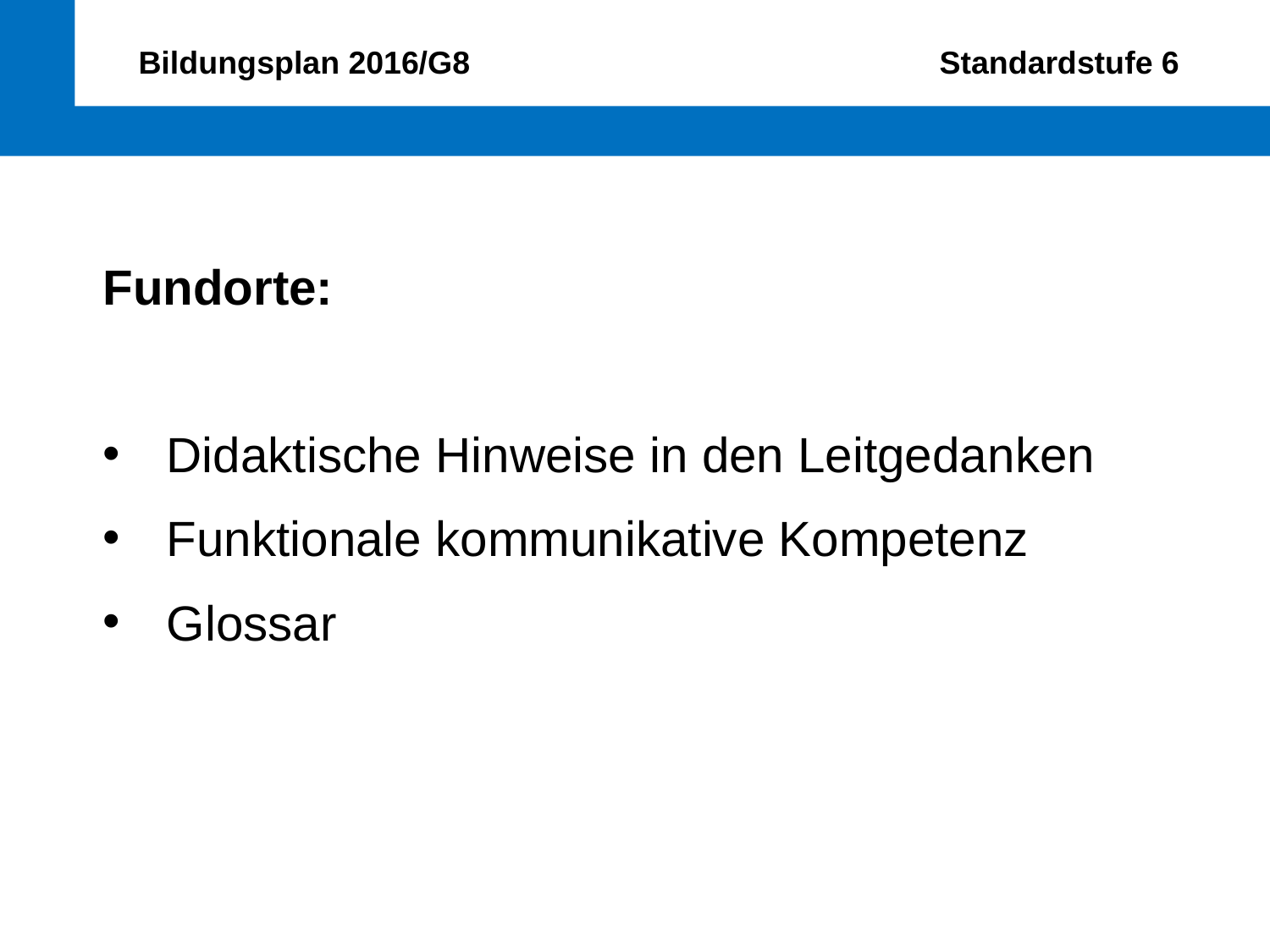

Bildungsplan 2016/G8                                                     Standardstufe 6

Fundorte:

Didaktische Hinweise in den Leitgedanken
Funktionale kommunikative Kompetenz
Glossar